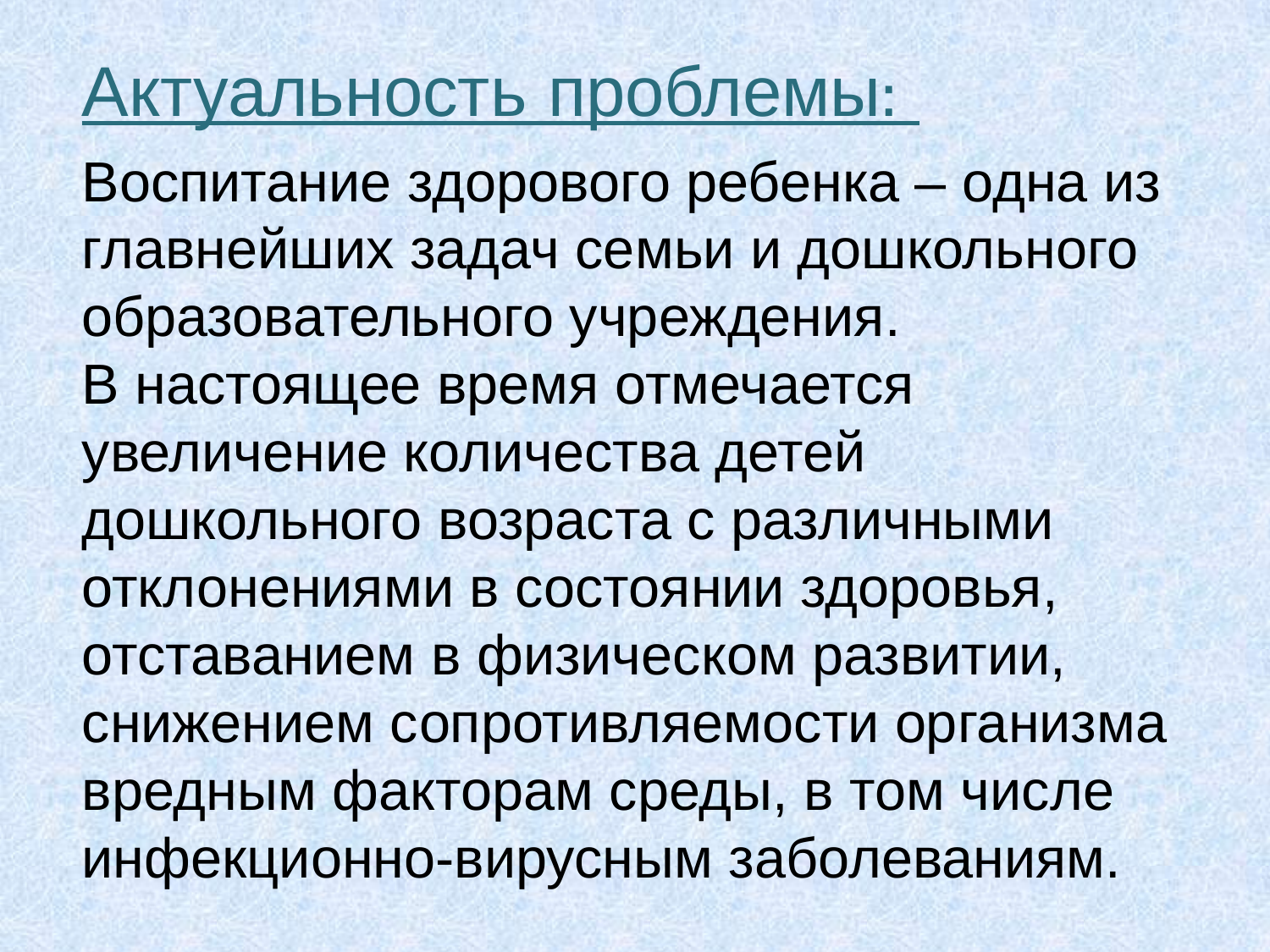

Актуальность проблемы:

Воспитание здорового ребенка – одна из главнейших задач семьи и дошкольного образовательного учреждения.
В настоящее время отмечается увеличение количества детей дошкольного возраста с различными отклонениями в состоянии здоровья, отставанием в физическом развитии, снижением сопротивляемости организма вредным факторам среды, в том числе инфекционно-вирусным заболеваниям.